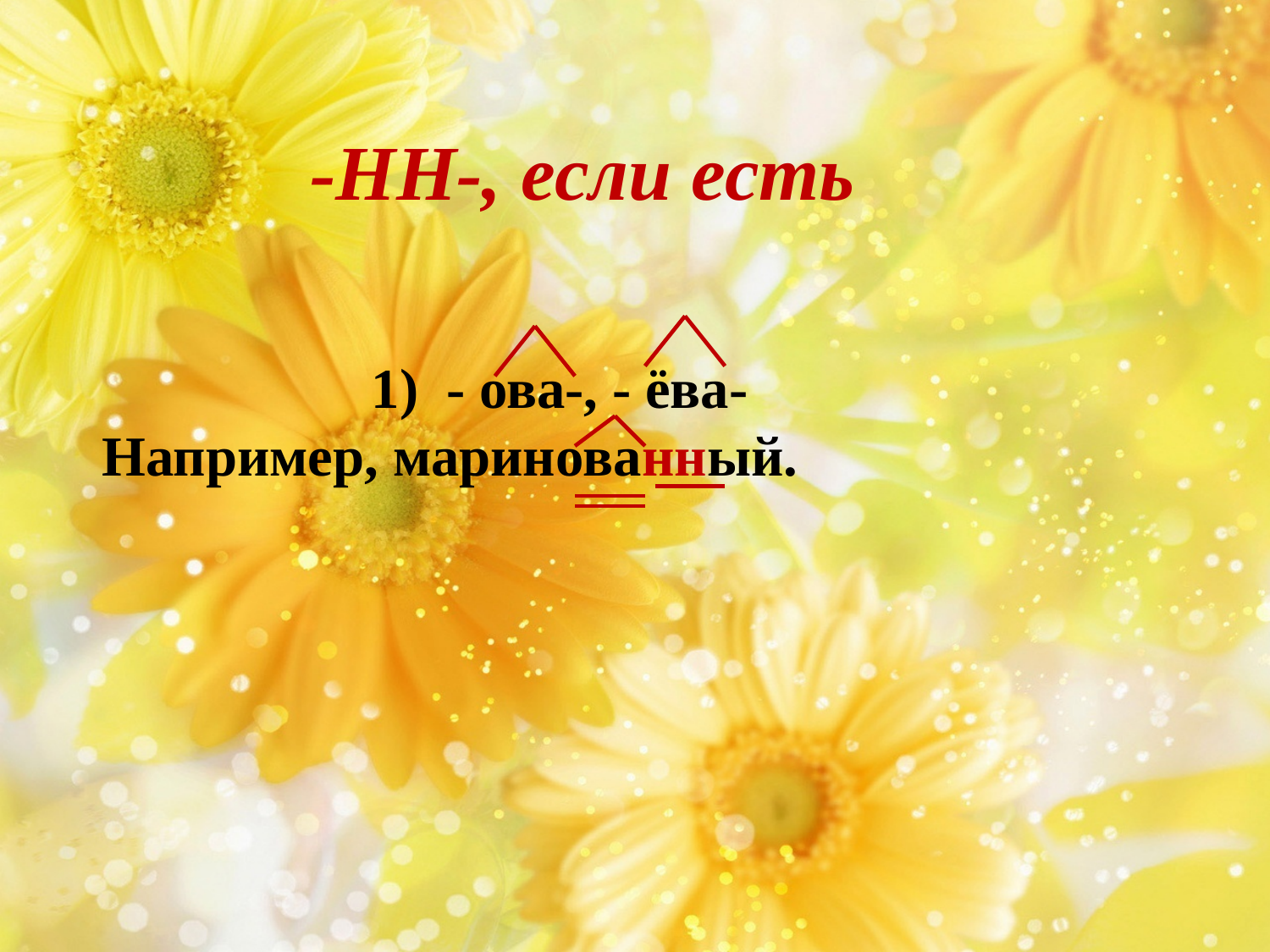

-НН-, если есть

                   1)  - ова-, - ёва-
Например, маринованный.